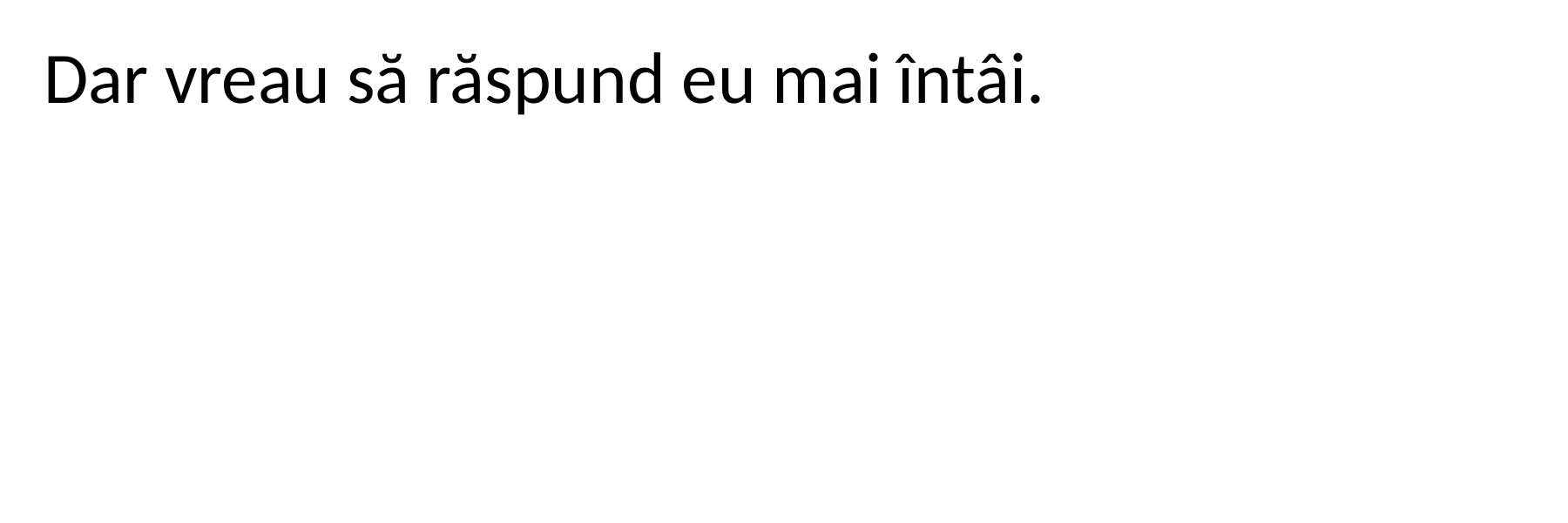

Dar vreau să răspund eu mai întâi.